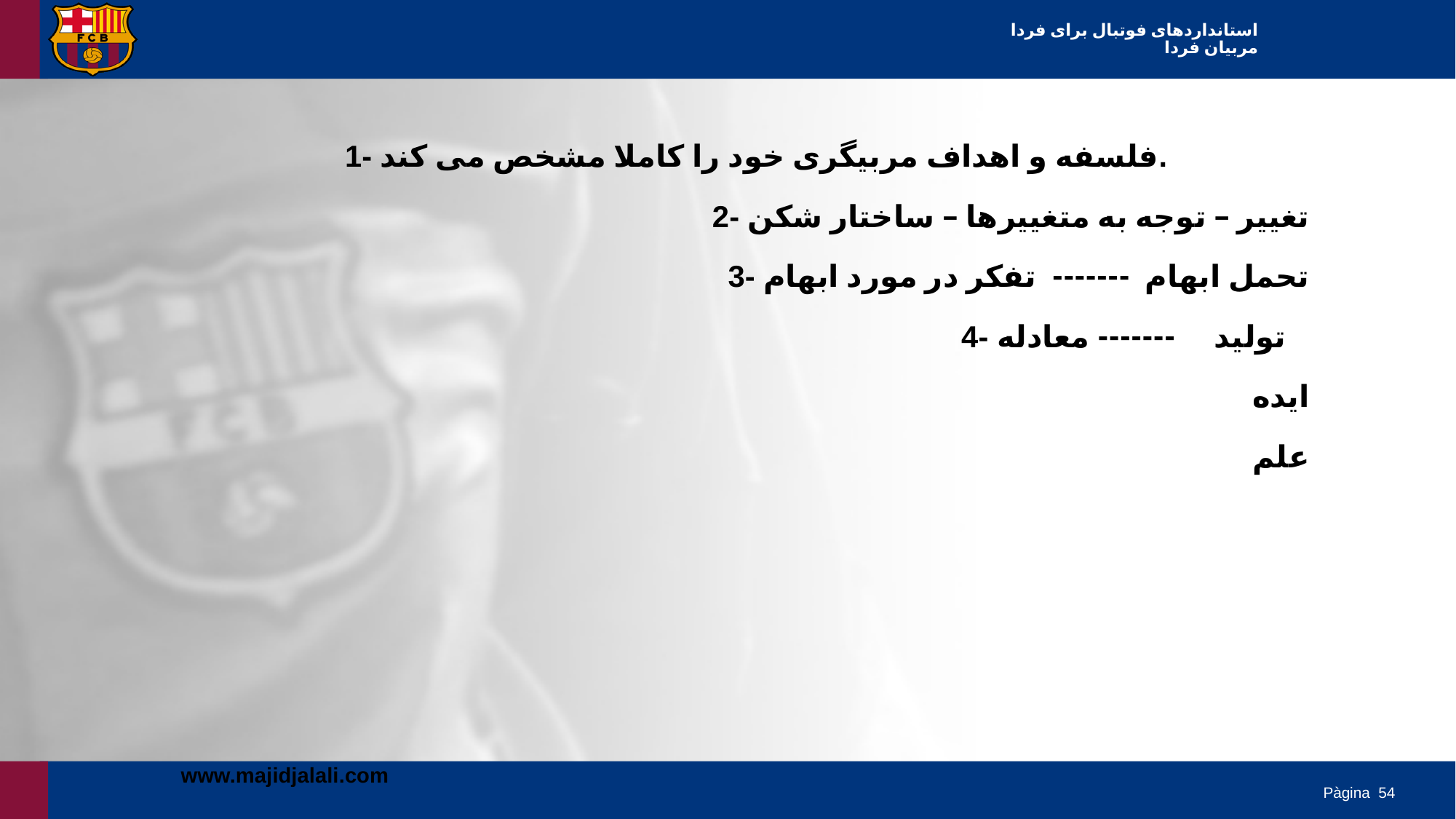

# استانداردهای فوتبال برای فردا مربیان فردا
1- فلسفه و اهداف مربیگری خود را کاملا مشخص می کند.
 2- تغییر – توجه به متغییرها – ساختار شکن
3- تحمل ابهام  -------  تفکر در مورد ابهام
4- تولید     ------- معادله
                        ایده
                        علم

www.majidjalali.com